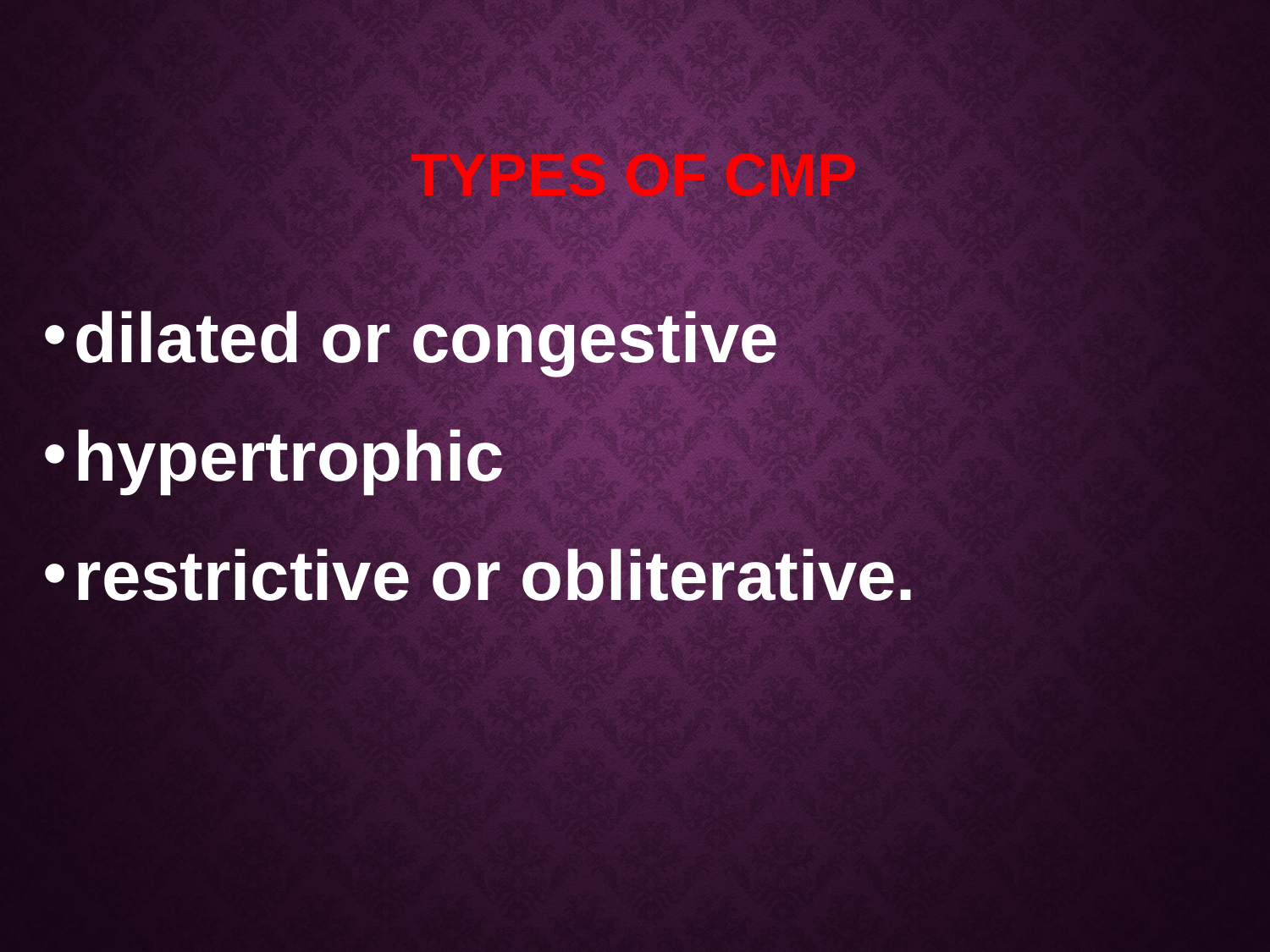

# Types of CMP
dilated or congestive
hypertrophic
restrictive or obliterative.